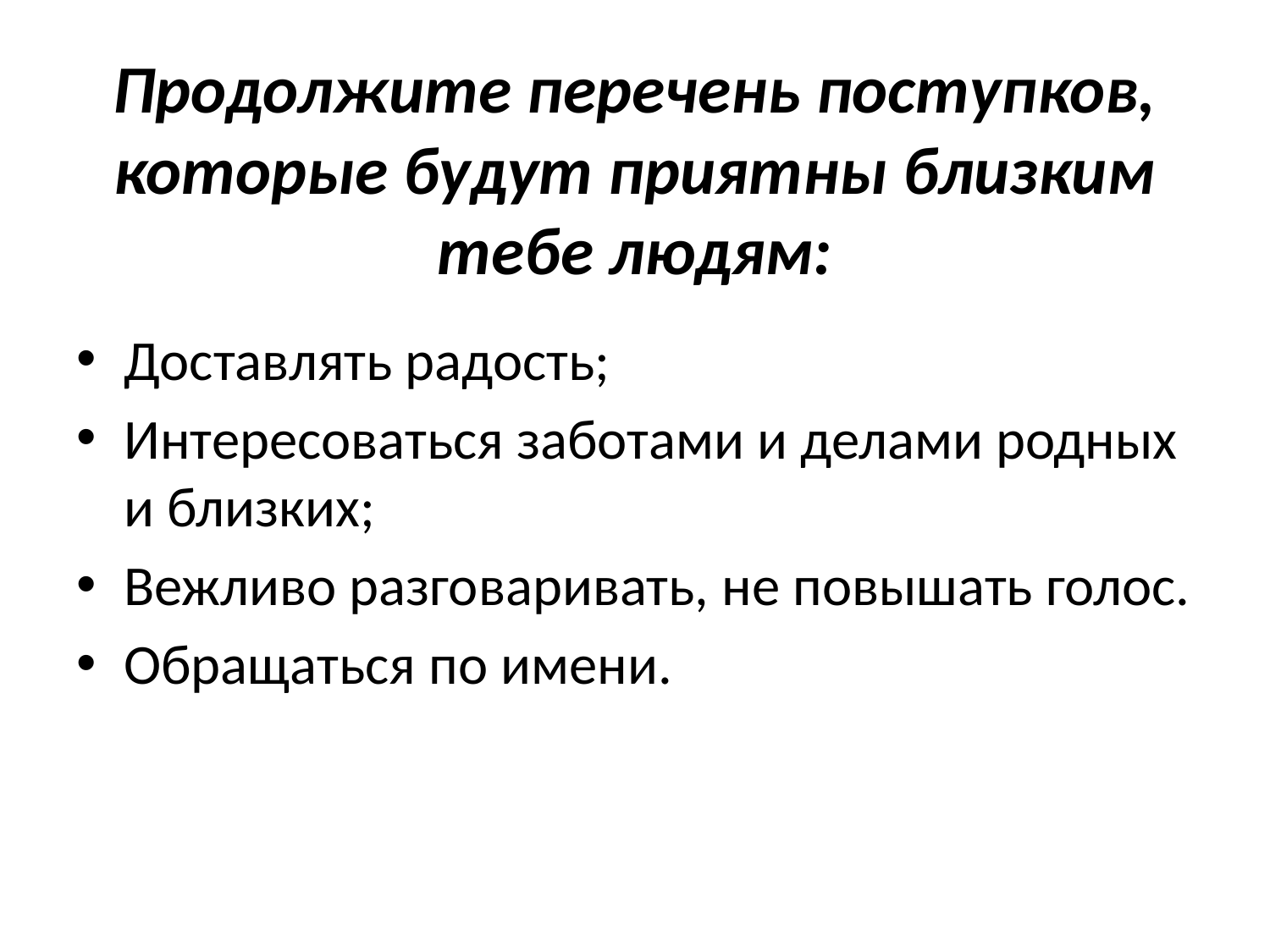

# Продолжите перечень поступков, которые будут приятны близким тебе людям:
Доставлять радость;
Интересоваться заботами и делами родных и близких;
Вежливо разговаривать, не повышать голос.
Обращаться по имени.